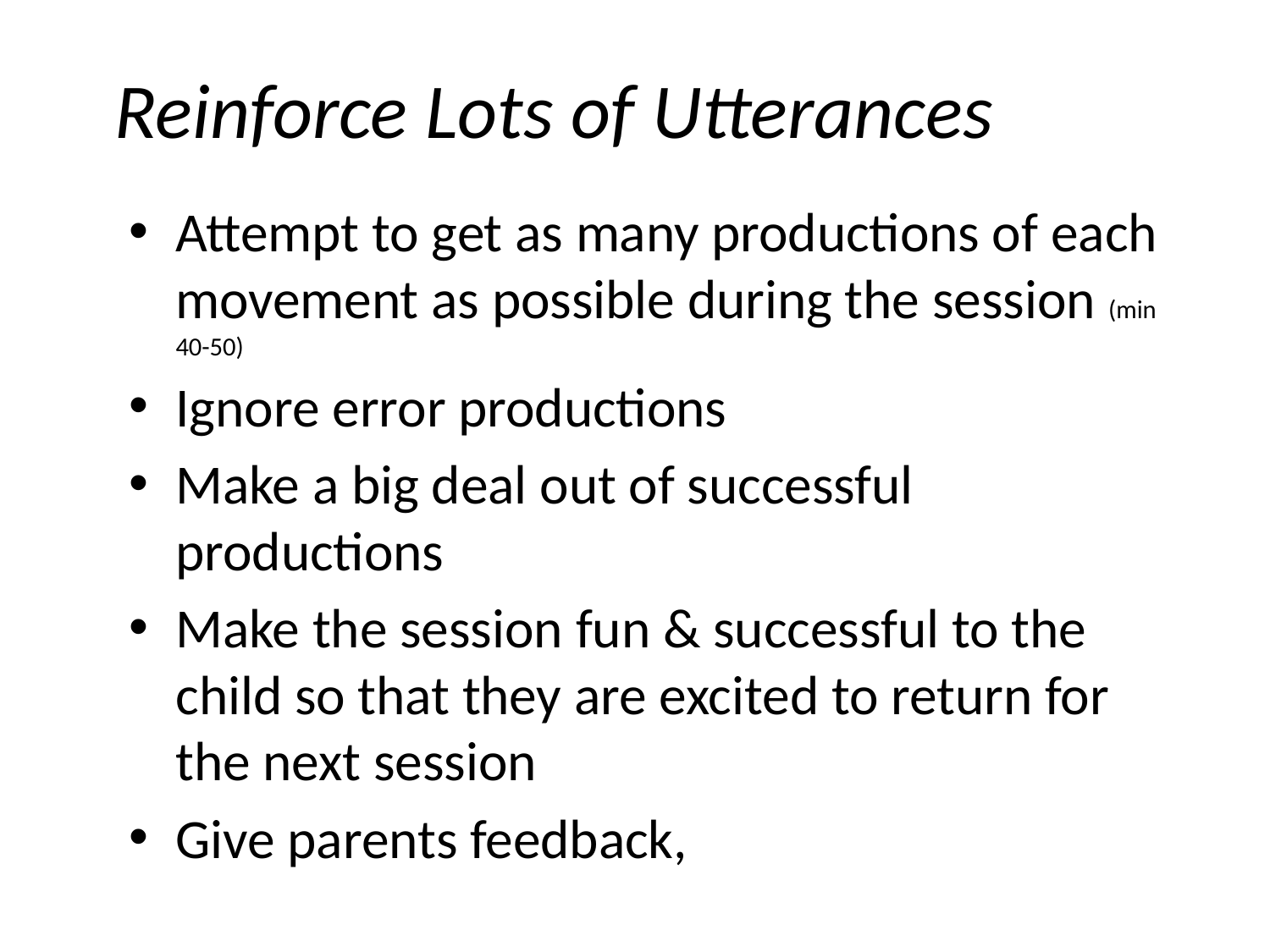

# Reinforce Lots of Utterances
Attempt to get as many productions of each movement as possible during the session (min 40-50)
Ignore error productions
Make a big deal out of successful productions
Make the session fun & successful to the child so that they are excited to return for the next session
Give parents feedback,